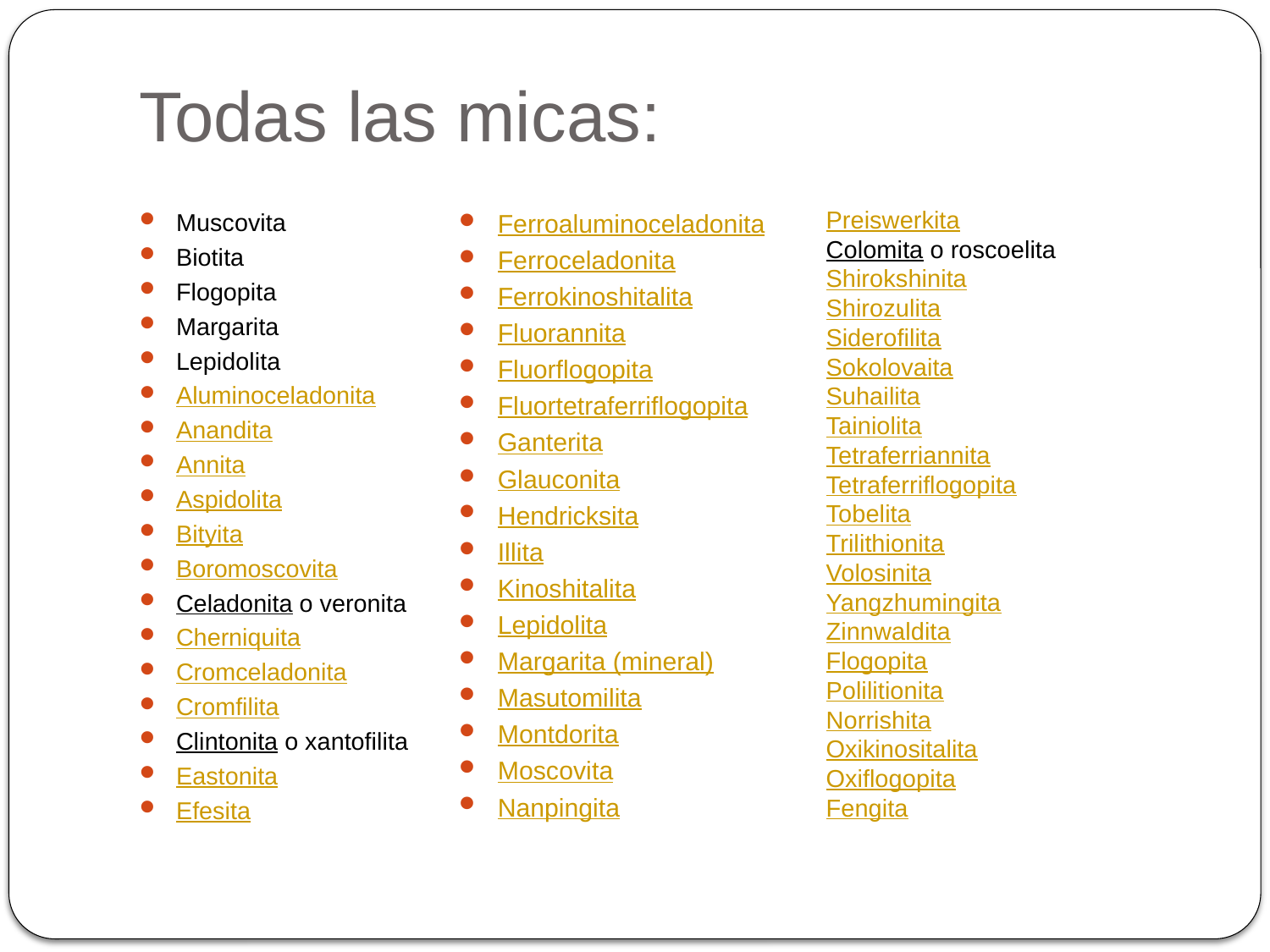

# Todas las micas:
Preiswerkita
Colomita o roscoelita
Shirokshinita
Shirozulita
Siderofilita
Sokolovaita
Suhailita
Tainiolita
Tetraferriannita
Tetraferriflogopita
Tobelita
Trilithionita
Volosinita
Yangzhumingita
Zinnwaldita
Flogopita
Polilitionita
Norrishita
Oxikinositalita
Oxiflogopita
Fengita

Muscovita
Biotita
Flogopita
Margarita
Lepidolita
Aluminoceladonita
Anandita
Annita
Aspidolita
Bityita
Boromoscovita
Celadonita o veronita
Cherniquita
Cromceladonita
Cromfilita
Clintonita o xantofilita
Eastonita
Efesita

Ferroaluminoceladonita
Ferroceladonita
Ferrokinoshitalita
Fluorannita
Fluorflogopita
Fluortetraferriflogopita
Ganterita
Glauconita
Hendricksita
Illita
Kinoshitalita
Lepidolita
Margarita (mineral)
Masutomilita
Montdorita
Moscovita
Nanpingita